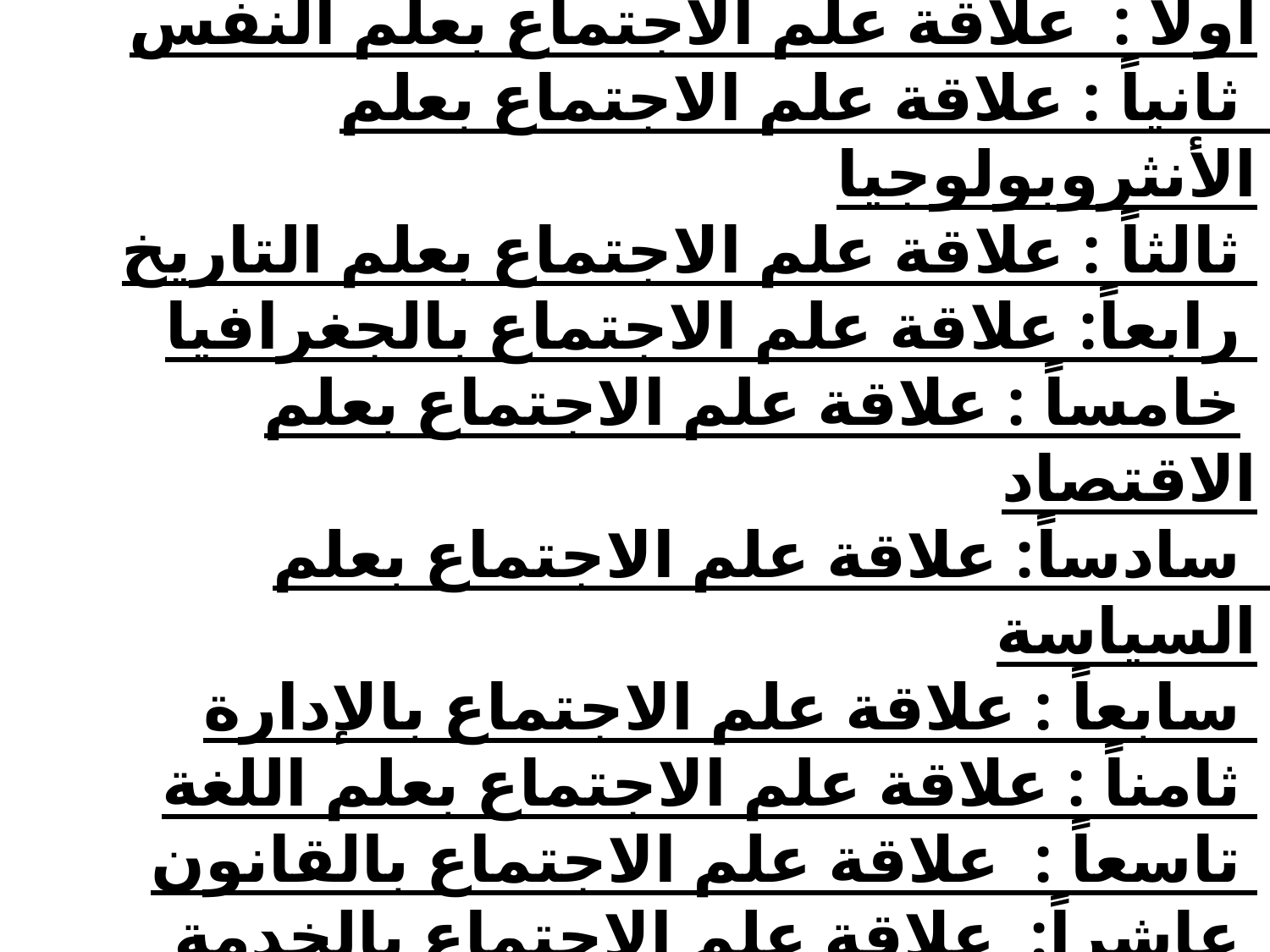

# علاقة علم الاجتماع بالعلوم الاجتماعية اولاً :  علاقة علم الاجتماع بعلم النفس ثانياً : علاقة علم الاجتماع بعلم الأنثروبولوجيا ثالثاً : علاقة علم الاجتماع بعلم التاريخ رابعاً: علاقة علم الاجتماع بالجغرافيا خامساً : علاقة علم الاجتماع بعلم الاقتصاد سادساً: علاقة علم الاجتماع بعلم السياسة سابعاً : علاقة علم الاجتماع بالإدارة ثامناً : علاقة علم الاجتماع بعلم اللغة تاسعاً :  علاقة علم الاجتماع بالقانون عاشراً:  علاقة علم الاجتماع بالخدمة الاجتماعية